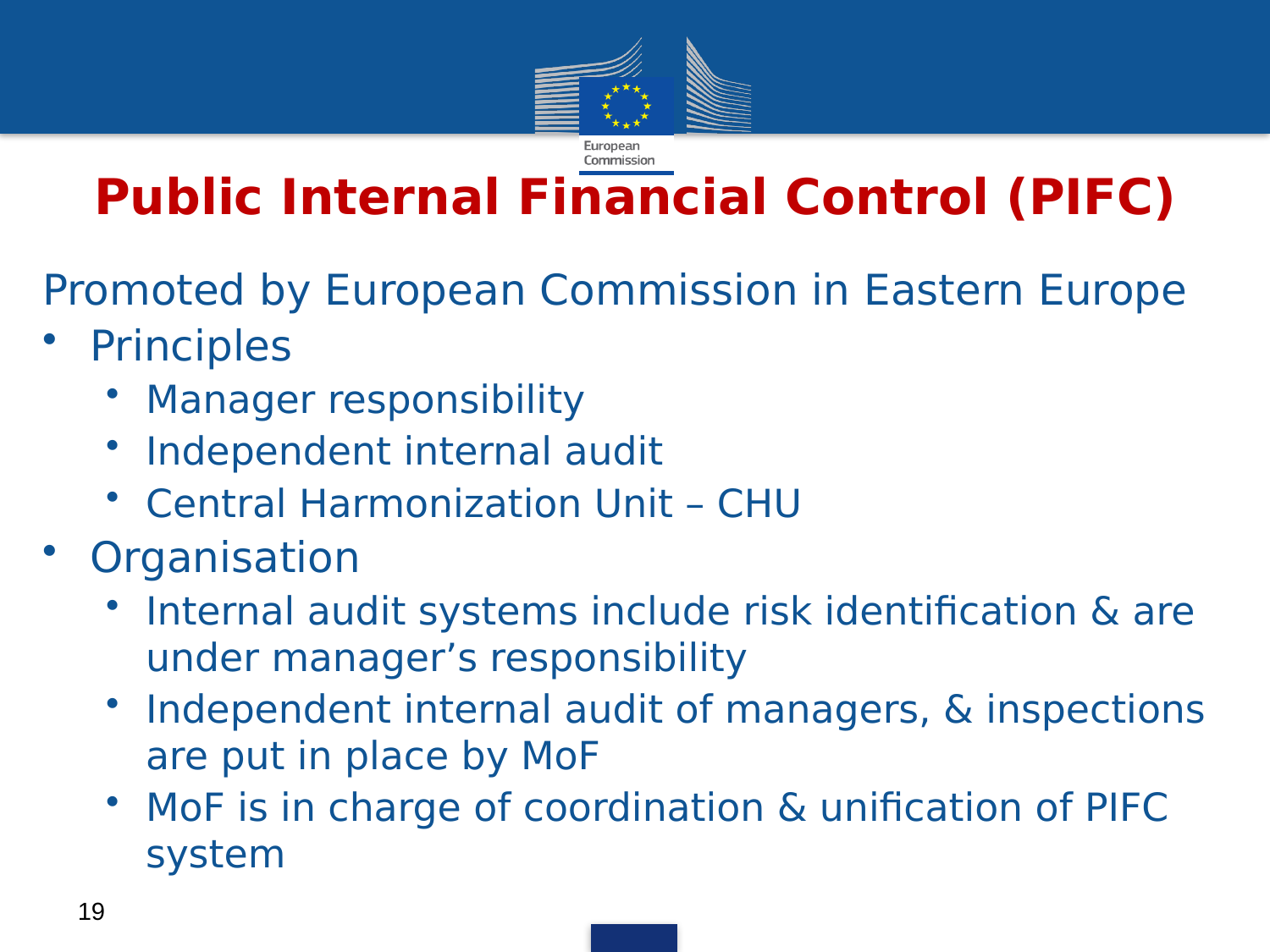

Public Internal Financial Control (PIFC)
Promoted by European Commission in Eastern Europe
Principles
Manager responsibility
Independent internal audit
Central Harmonization Unit – CHU
Organisation
Internal audit systems include risk identification & are under manager’s responsibility
Independent internal audit of managers, & inspections are put in place by MoF
MoF is in charge of coordination & unification of PIFC system

19